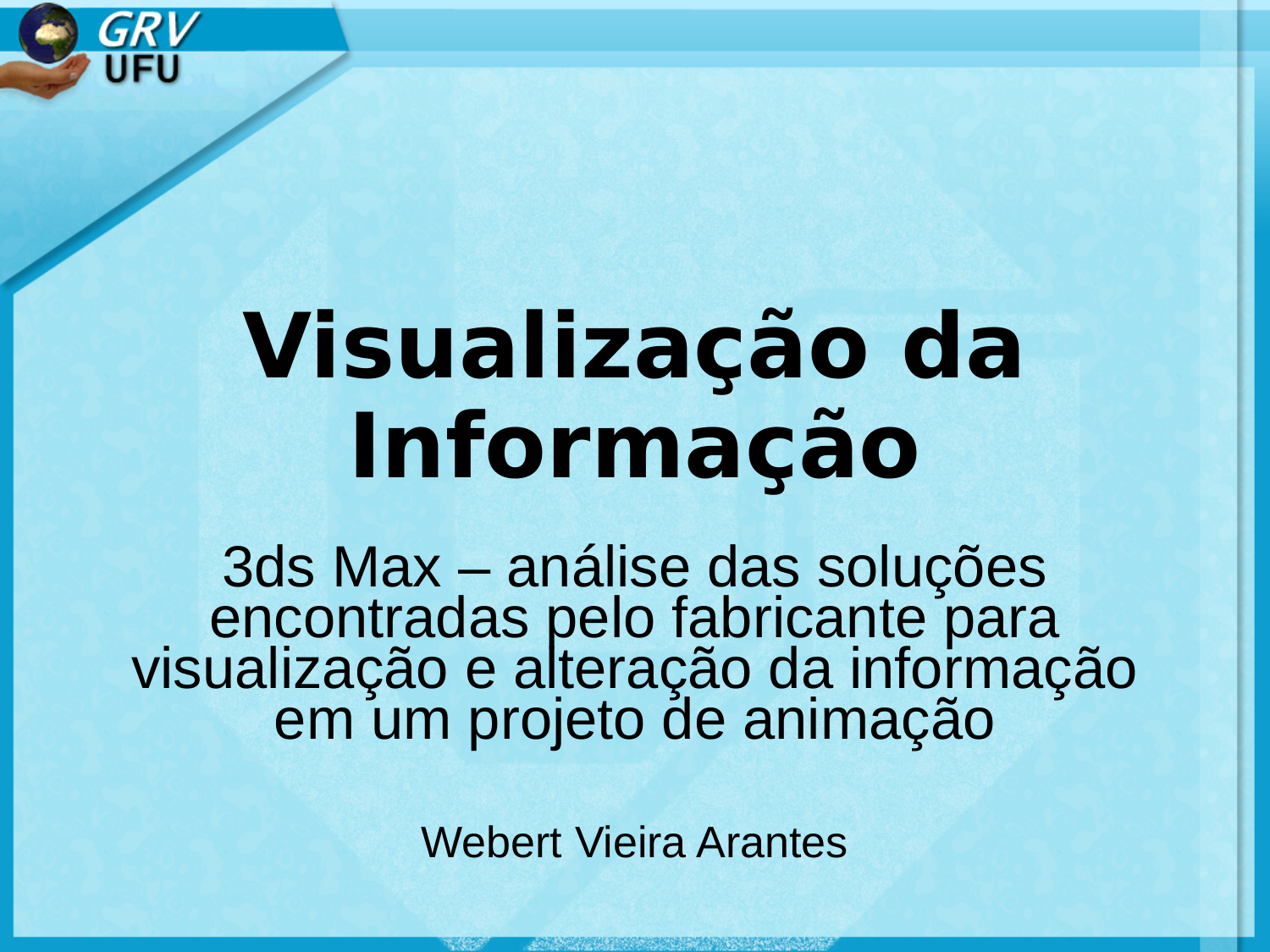

Visualização da Informação
3ds Max – análise das soluções encontradas pelo fabricante para visualização e alteração da informação em um projeto de animação

Webert Vieira Arantes